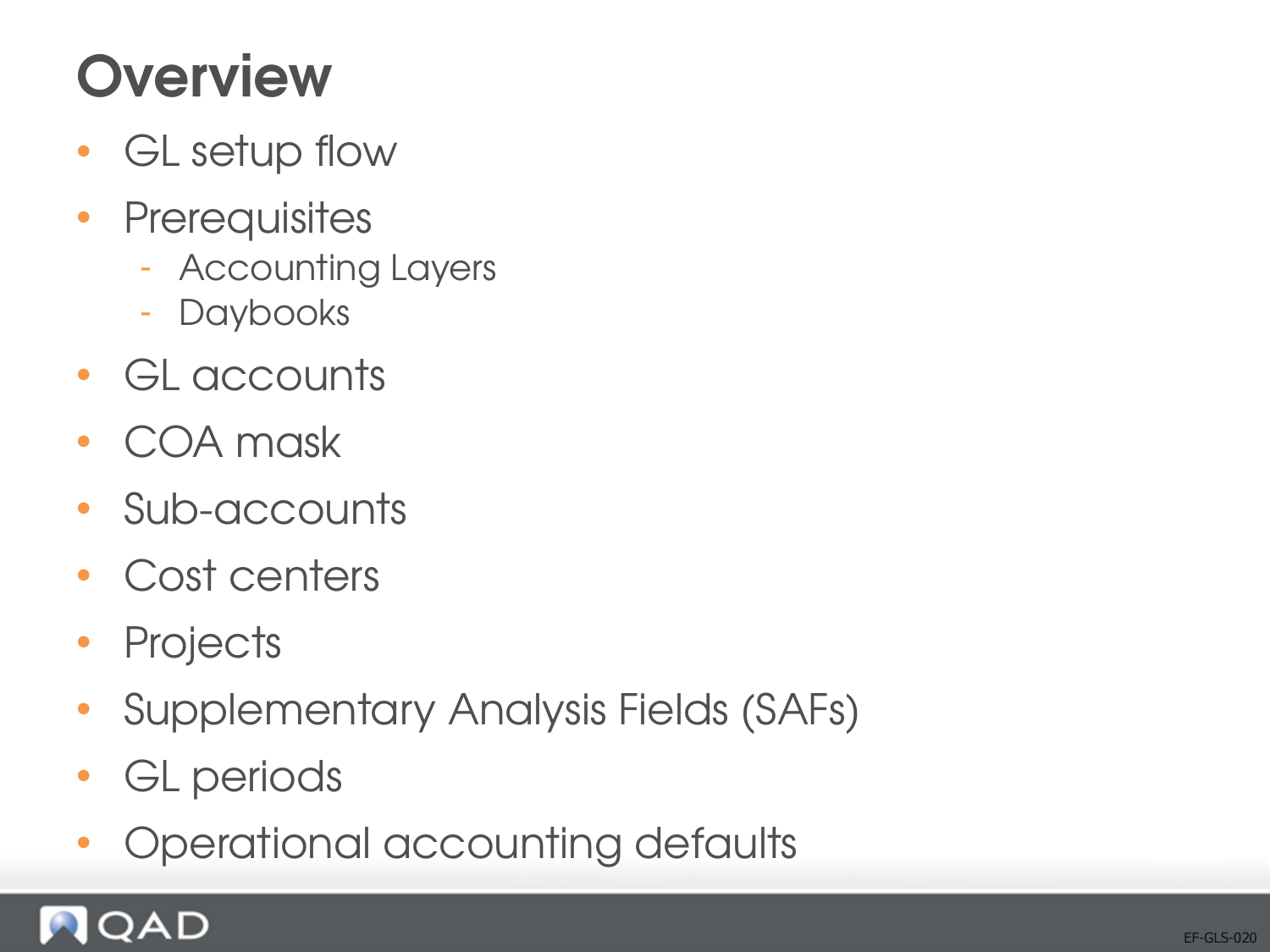

# Overview
GL setup flow
Prerequisites
Accounting Layers
Daybooks
GL accounts
COA mask
Sub-accounts
Cost centers
Projects
Supplementary Analysis Fields (SAFs)
GL periods
Operational accounting defaults

EF-GLS-020